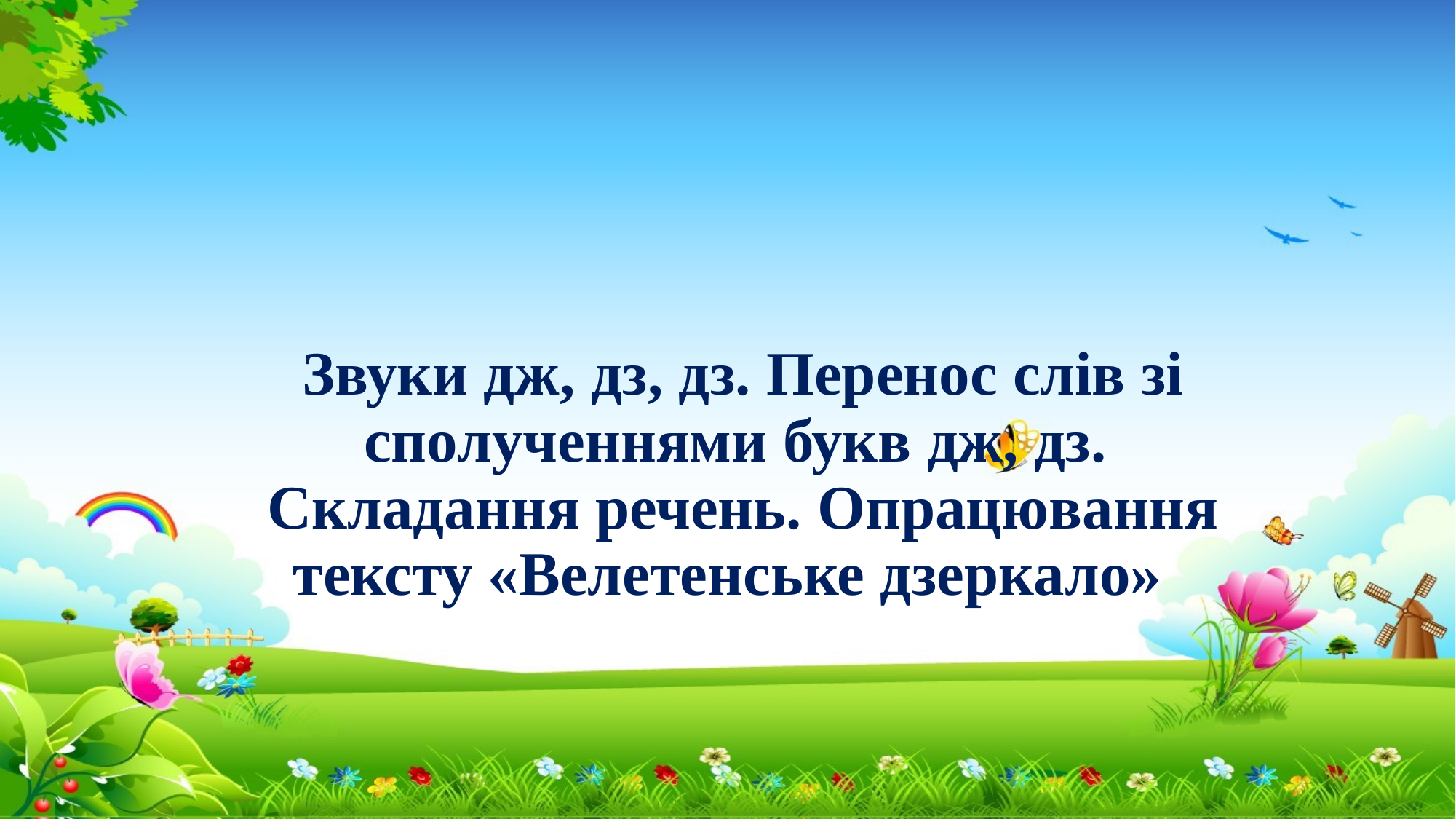

# Звуки дж, дз, дз. Перенос слів зі сполученнями букв дж, дз. Складання речень. Опрацювання тексту «Велетенське дзеркало»